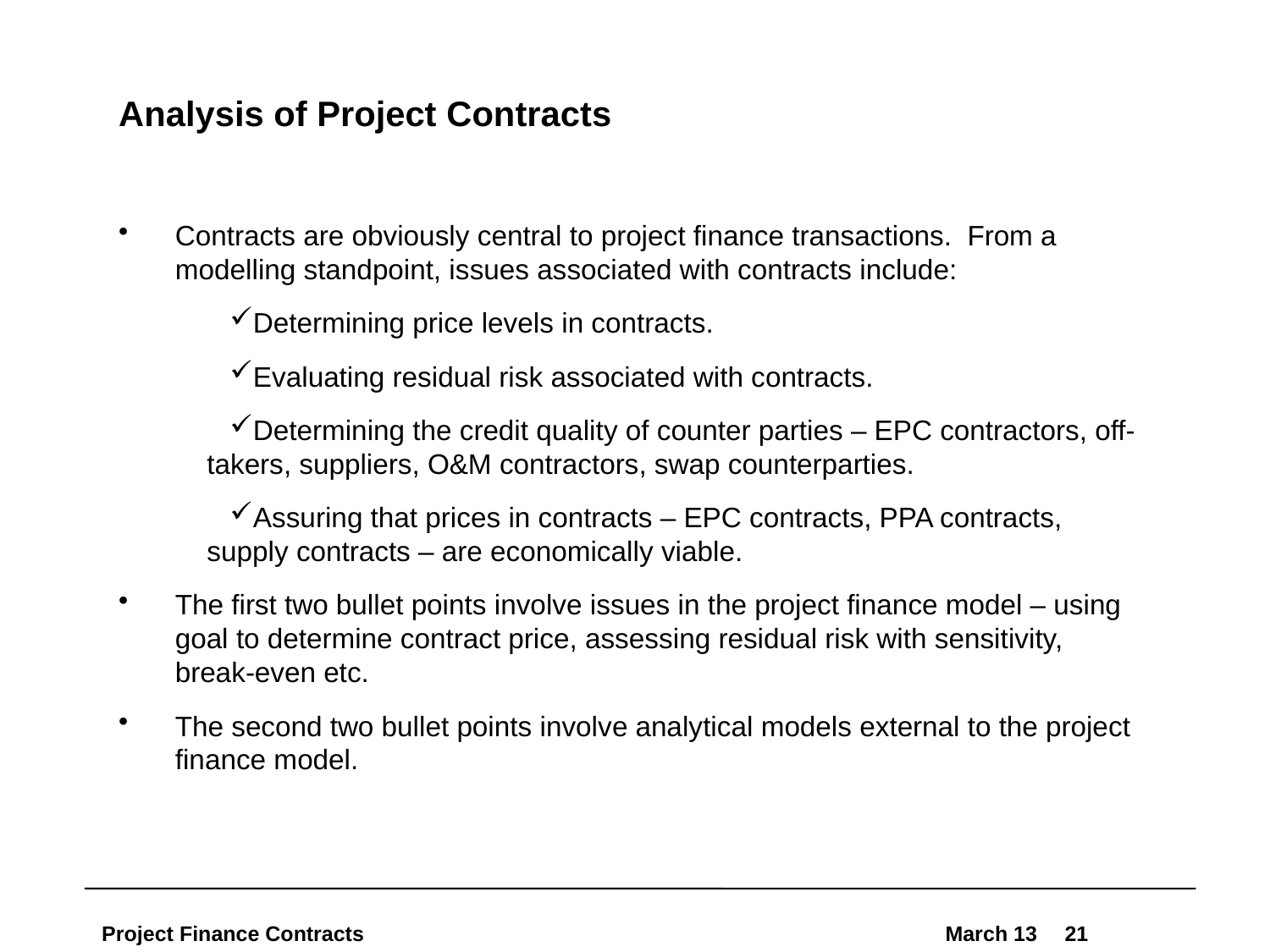

# Analysis of Project Contracts
Contracts are obviously central to project finance transactions.  From a modelling standpoint, issues associated with contracts include:
Determining price levels in contracts.
Evaluating residual risk associated with contracts.
Determining the credit quality of counter parties – EPC contractors, off-takers, suppliers, O&M contractors, swap counterparties.
Assuring that prices in contracts – EPC contracts, PPA contracts, supply contracts – are economically viable.
The first two bullet points involve issues in the project finance model – using goal to determine contract price, assessing residual risk with sensitivity, break-even etc.
The second two bullet points involve analytical models external to the project finance model.